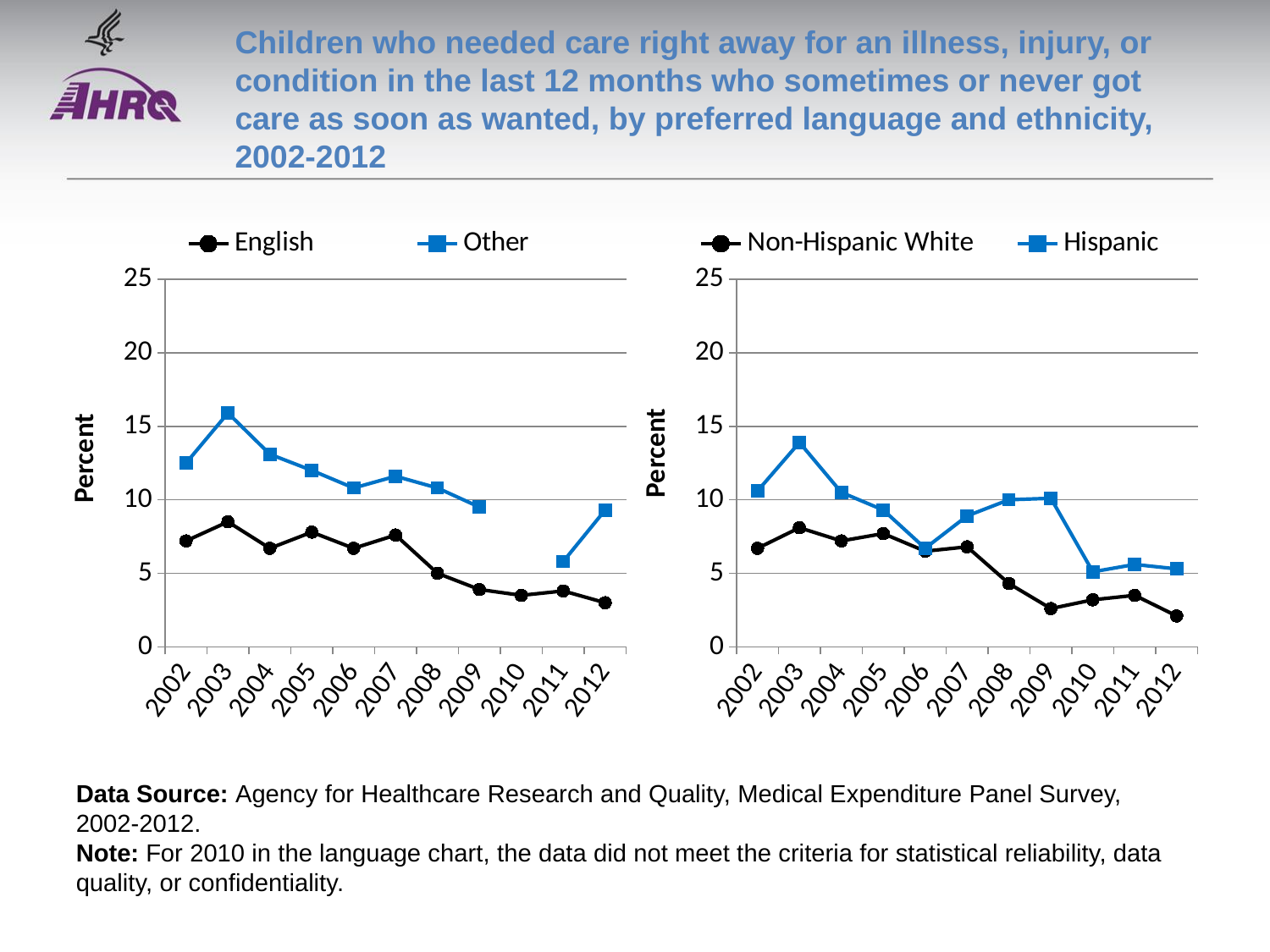

# Children who needed care right away for an illness, injury, or condition in the last 12 months who sometimes or never got care as soon as wanted, by preferred language and ethnicity, 2002-2012

### Chart

| Category | English | Other |
|---|---|---|
| 2002 | 7.2 | 12.5 |
| 2003 | 8.5 | 15.9 |
| 2004 | 6.7 | 13.1 |
| 2005 | 7.8 | 12.0 |
| 2006 | 6.7 | 10.8 |
| 2007 | 7.6 | 11.6 |
| 2008 | 5.0 | 10.8 |
| 2009 | 3.9 | 9.5 |
| 2010 | 3.5 | None |
| 2011 | 3.8 | 5.8 |
| 2012 | 3.0 | 9.3 |

### Chart

| Category | Non-Hispanic White | Hispanic |
|---|---|---|
| 2002 | 6.7 | 10.6 |
| 2003 | 8.1 | 13.9 |
| 2004 | 7.2 | 10.5 |
| 2005 | 7.7 | 9.3 |
| 2006 | 6.5 | 6.7 |
| 2007 | 6.8 | 8.9 |
| 2008 | 4.3 | 10.0 |
| 2009 | 2.6 | 10.1 |
| 2010 | 3.2 | 5.1 |
| 2011 | 3.5 | 5.6 |
| 2012 | 2.1 | 5.3 |
Data Source: Agency for Healthcare Research and Quality, Medical Expenditure Panel Survey, 2002-2012.
Note: For 2010 in the language chart, the data did not meet the criteria for statistical reliability, data quality, or confidentiality.